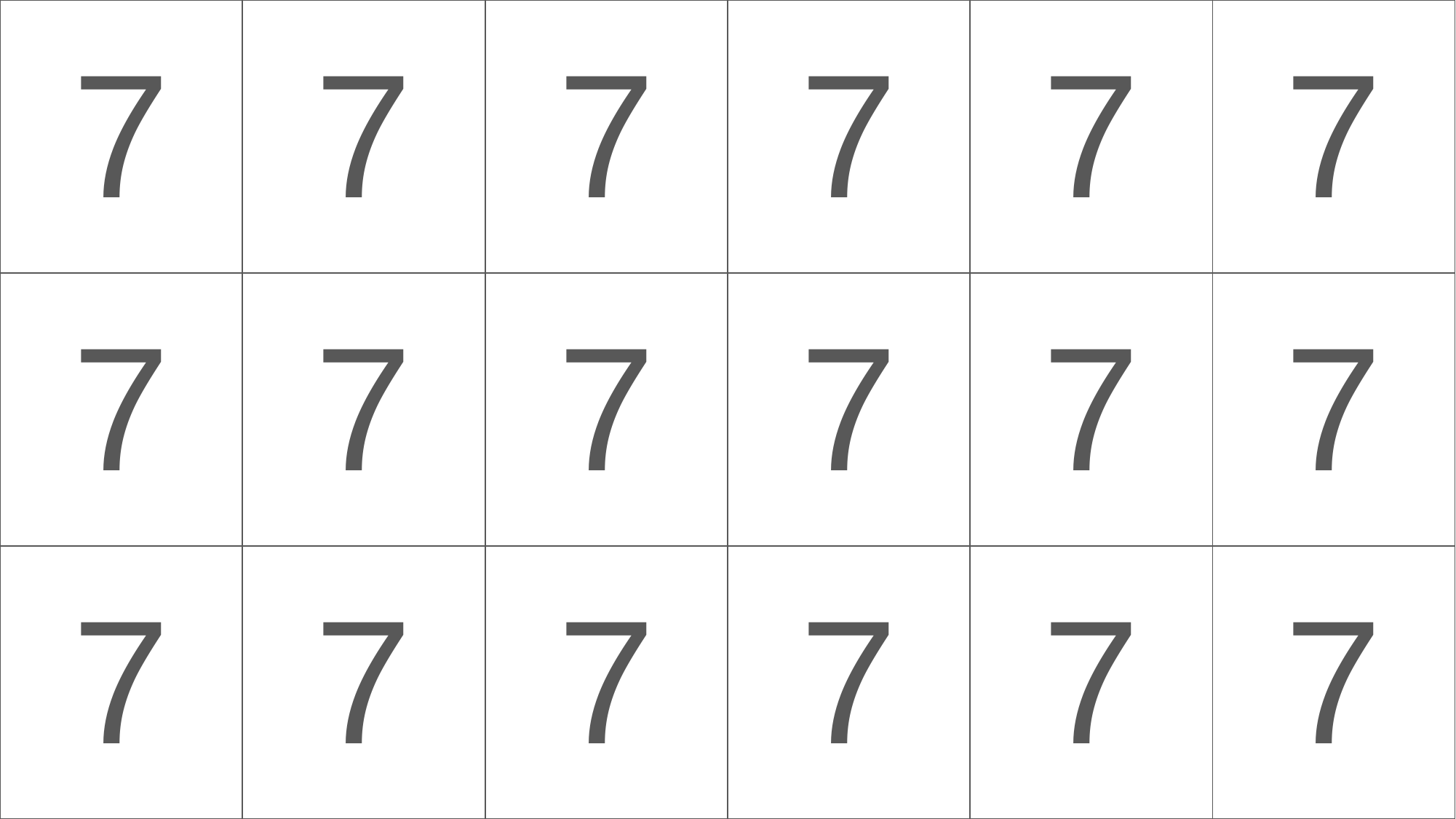

| 7 | 7 | 7 | 7 | 7 | 7 |
| --- | --- | --- | --- | --- | --- |
| 7 | 7 | 7 | 7 | 7 | 7 |
| 7 | 7 | 7 | 7 | 7 | 7 |